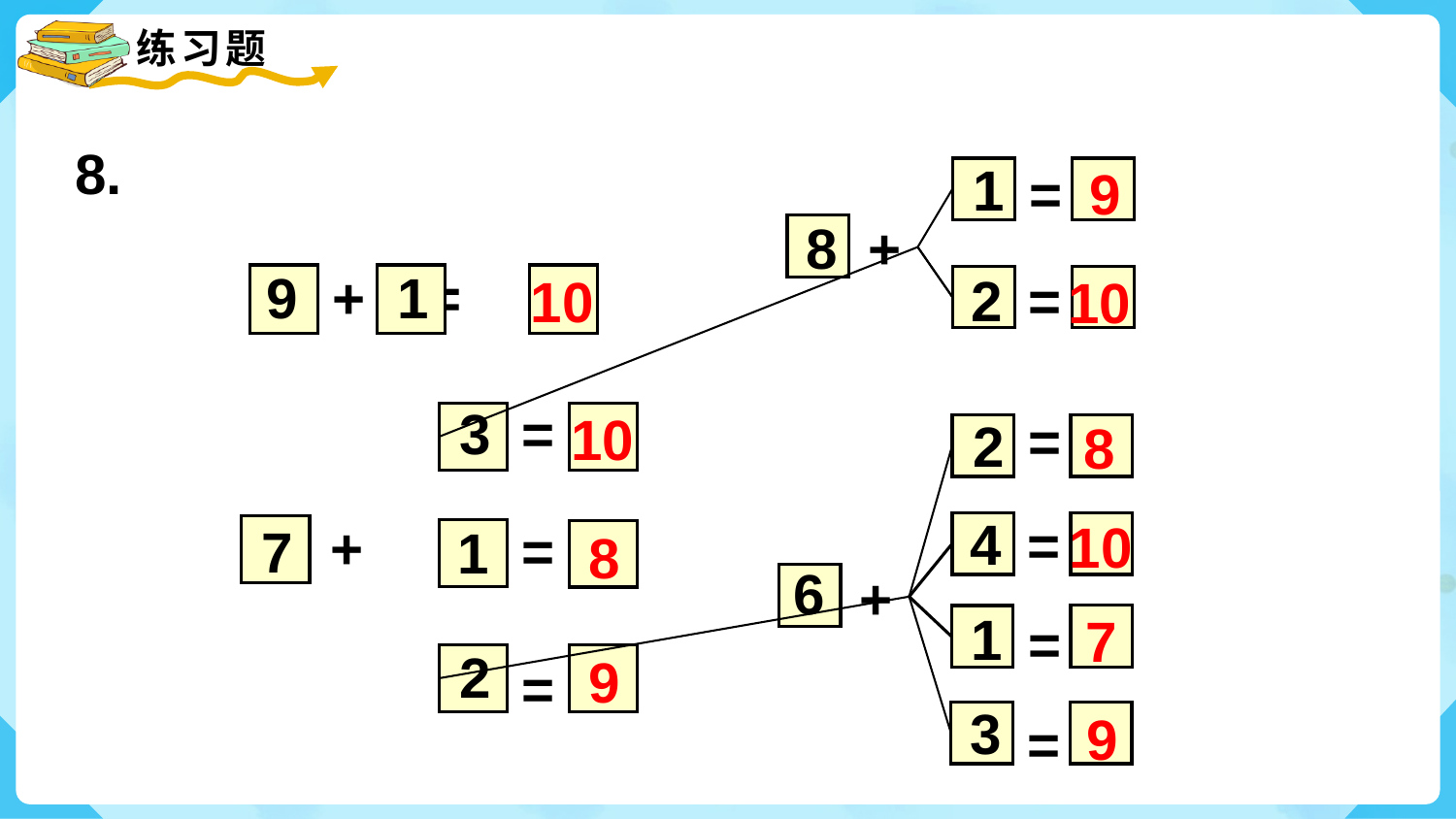

9
8.
1
=

8
+

2
=

10
10
9
+    =
1

10
8
3
=

+
=
7
1

2

=
=
2

4
=

6
+

1
=

3
=

10
8
7
9
9